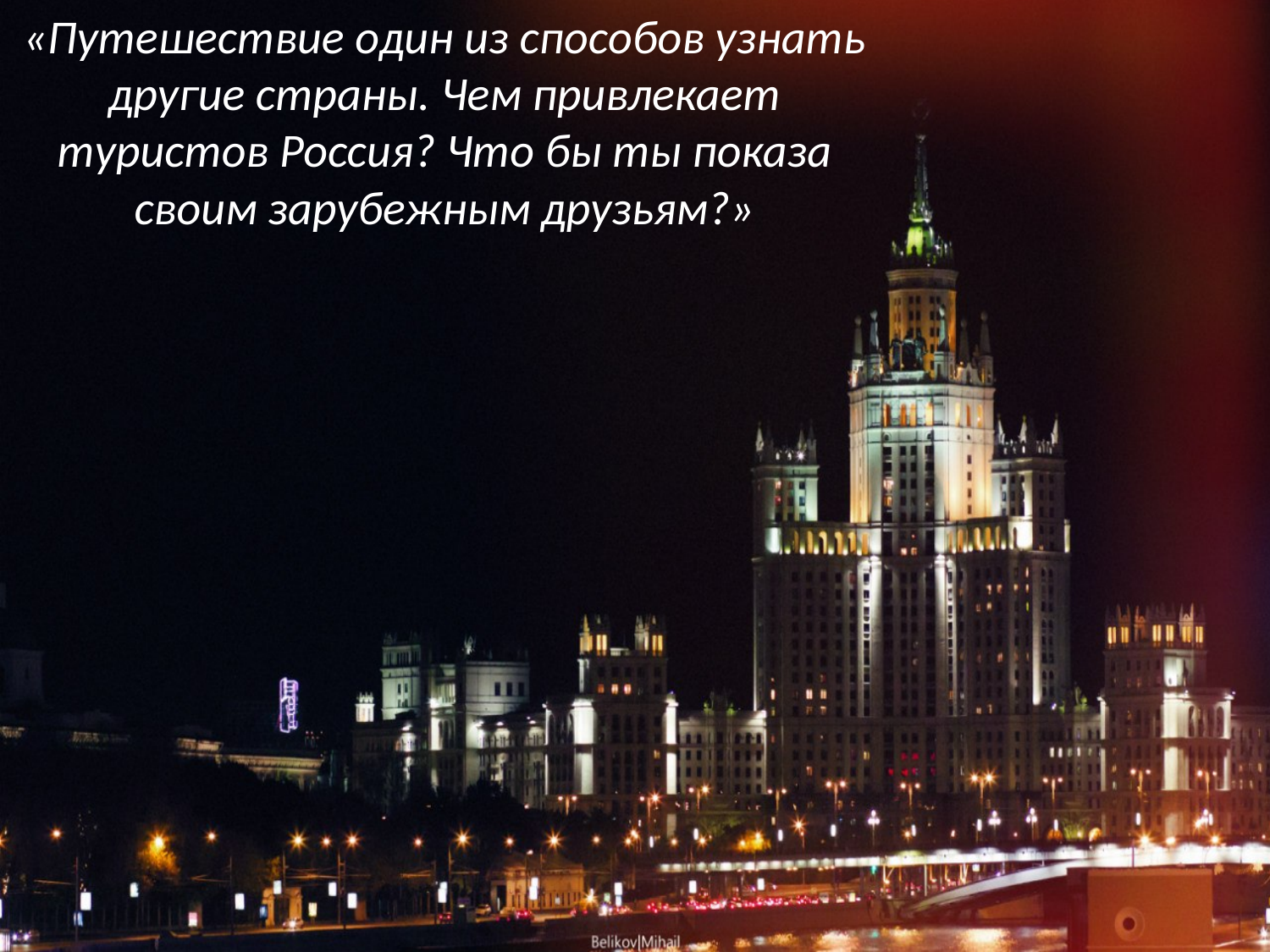

«Путешествие один из способов узнать другие страны. Чем привлекает туристов Россия? Что бы ты показа своим зарубежным друзьям?»
#